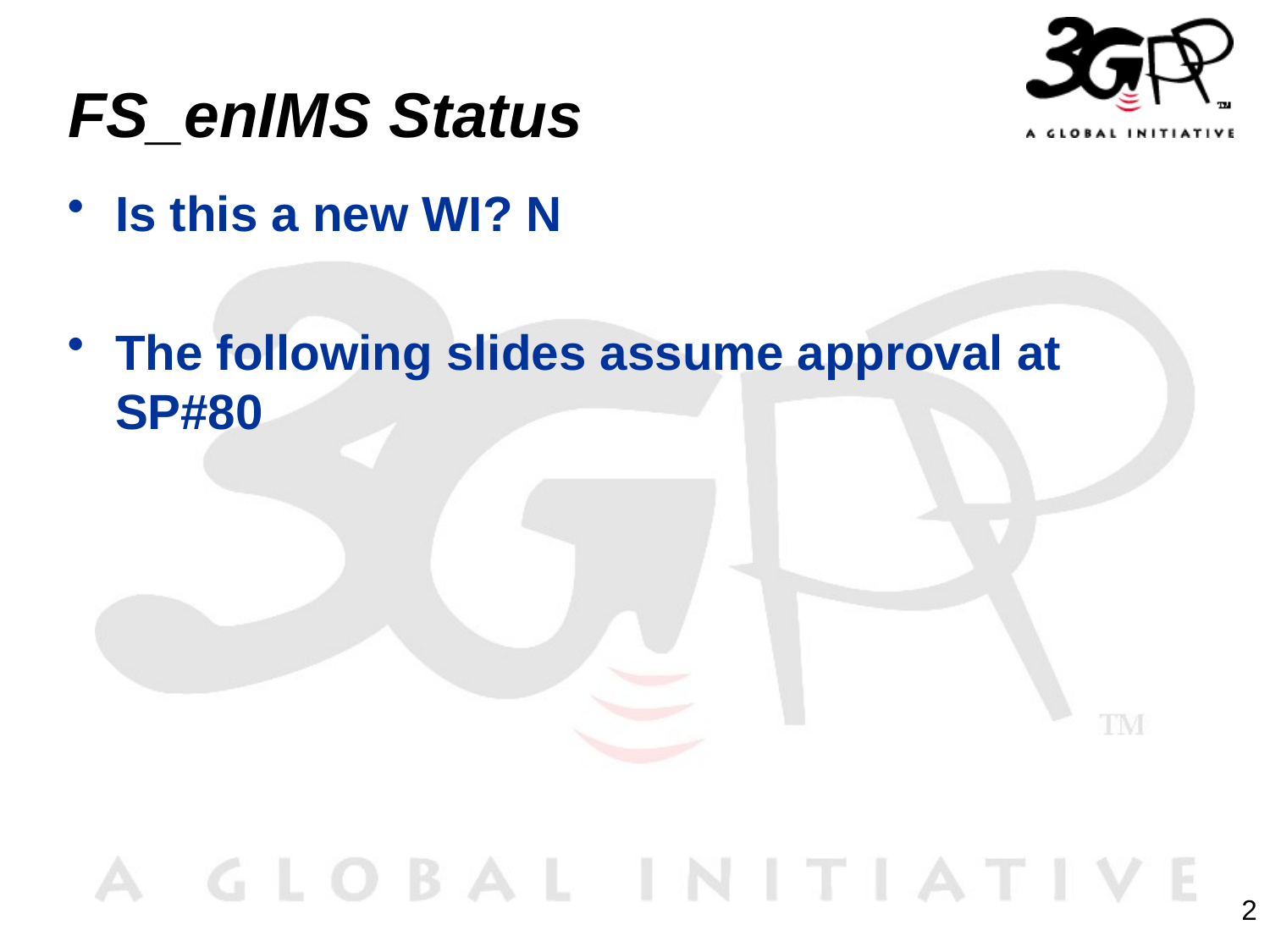

# FS_enIMS Status
Is this a new WI? N

The following slides assume approval at SP#80
2